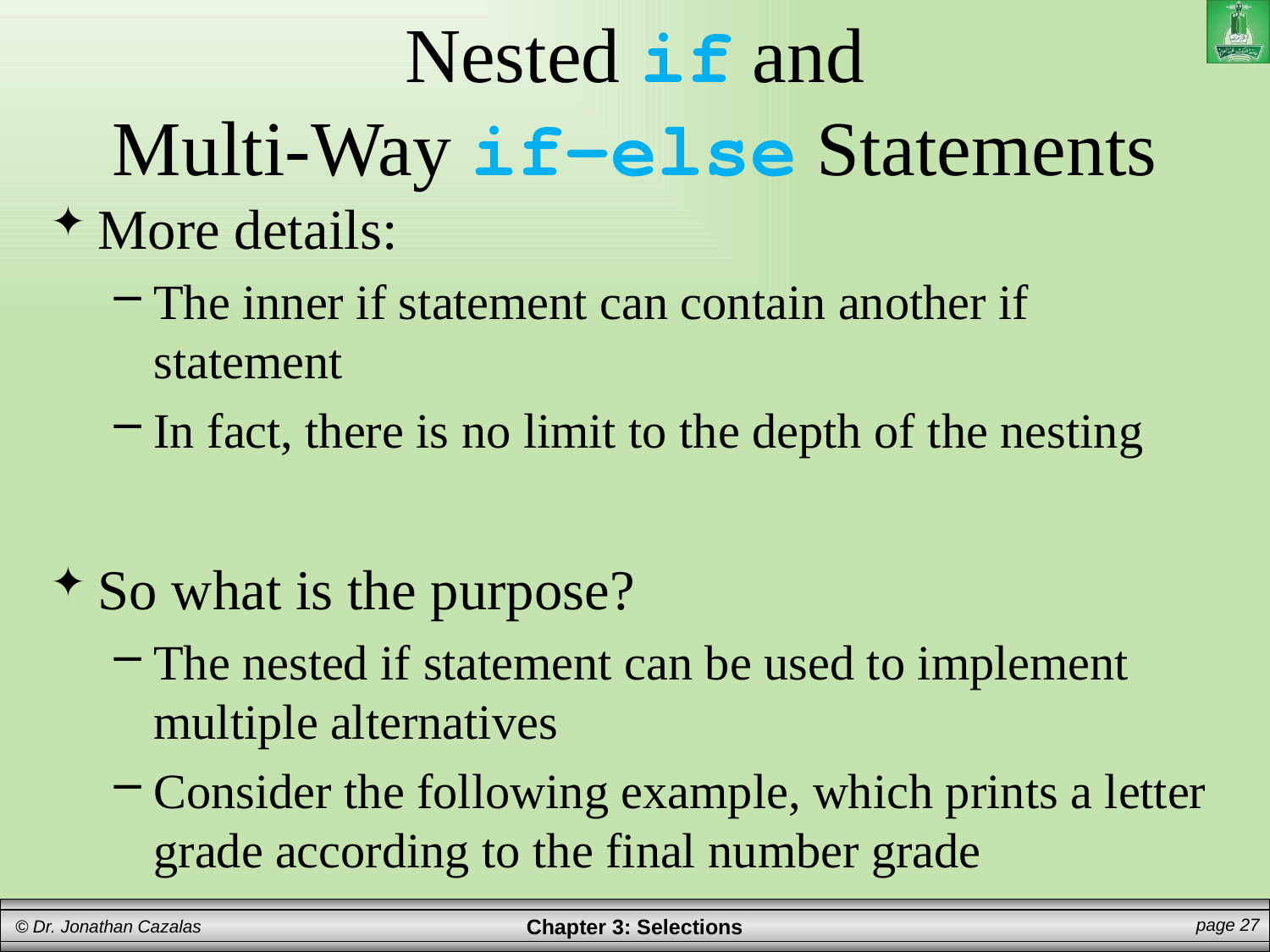

# Nested if and Multi-Way if-else Statements
More details:
The inner if statement can contain another if statement
In fact, there is no limit to the depth of the nesting

So what is the purpose?
The nested if statement can be used to implement multiple alternatives
Consider the following example, which prints a letter grade according to the final number grade